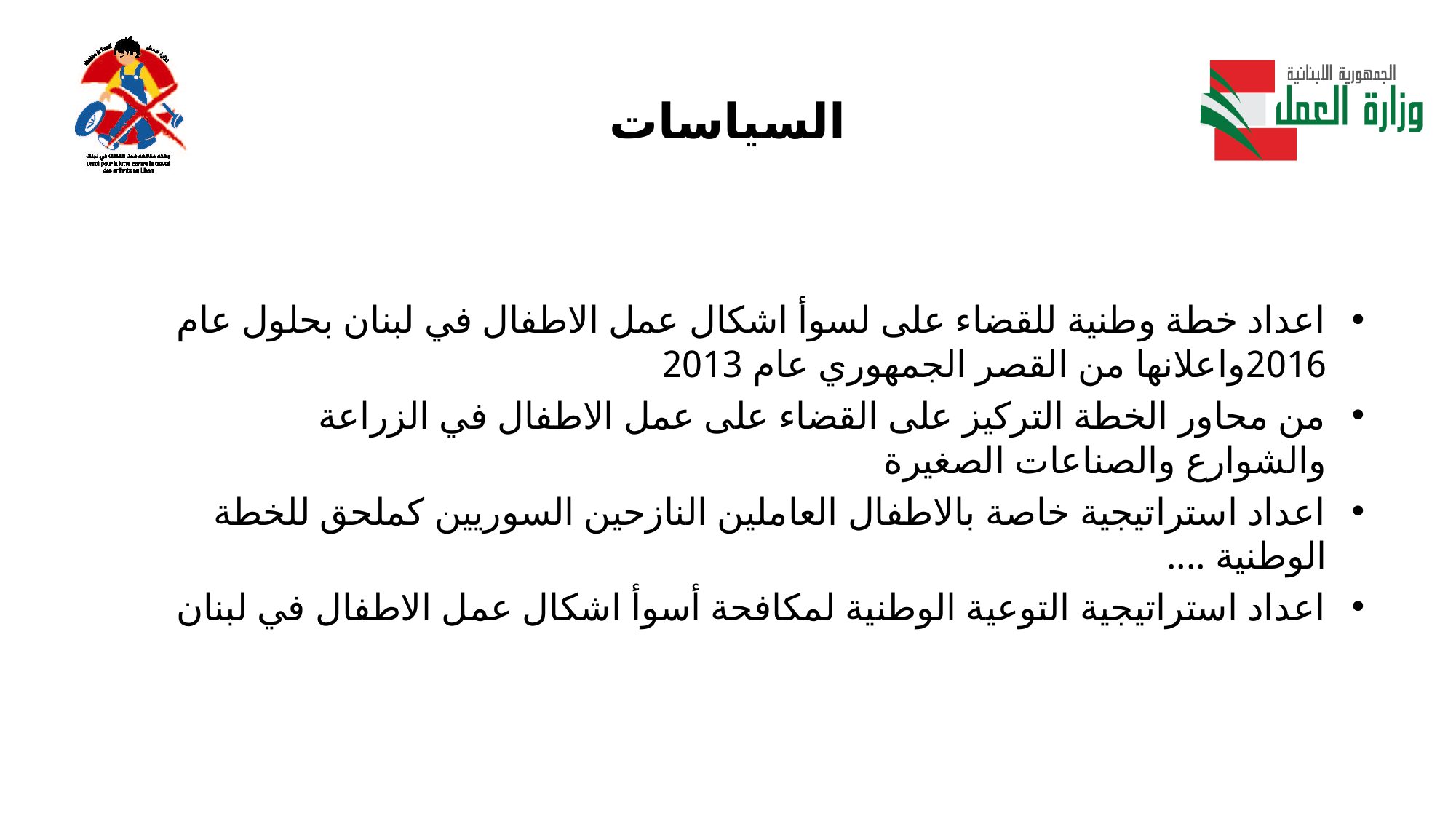

# السياسات
اعداد خطة وطنية للقضاء على لسوأ اشكال عمل الاطفال في لبنان بحلول عام 2016واعلانها من القصر الجمهوري عام 2013
من محاور الخطة التركيز على القضاء على عمل الاطفال في الزراعة والشوارع والصناعات الصغيرة
اعداد استراتيجية خاصة بالاطفال العاملين النازحين السوريين كملحق للخطة الوطنية ....
اعداد استراتيجية التوعية الوطنية لمكافحة أسوأ اشكال عمل الاطفال في لبنان